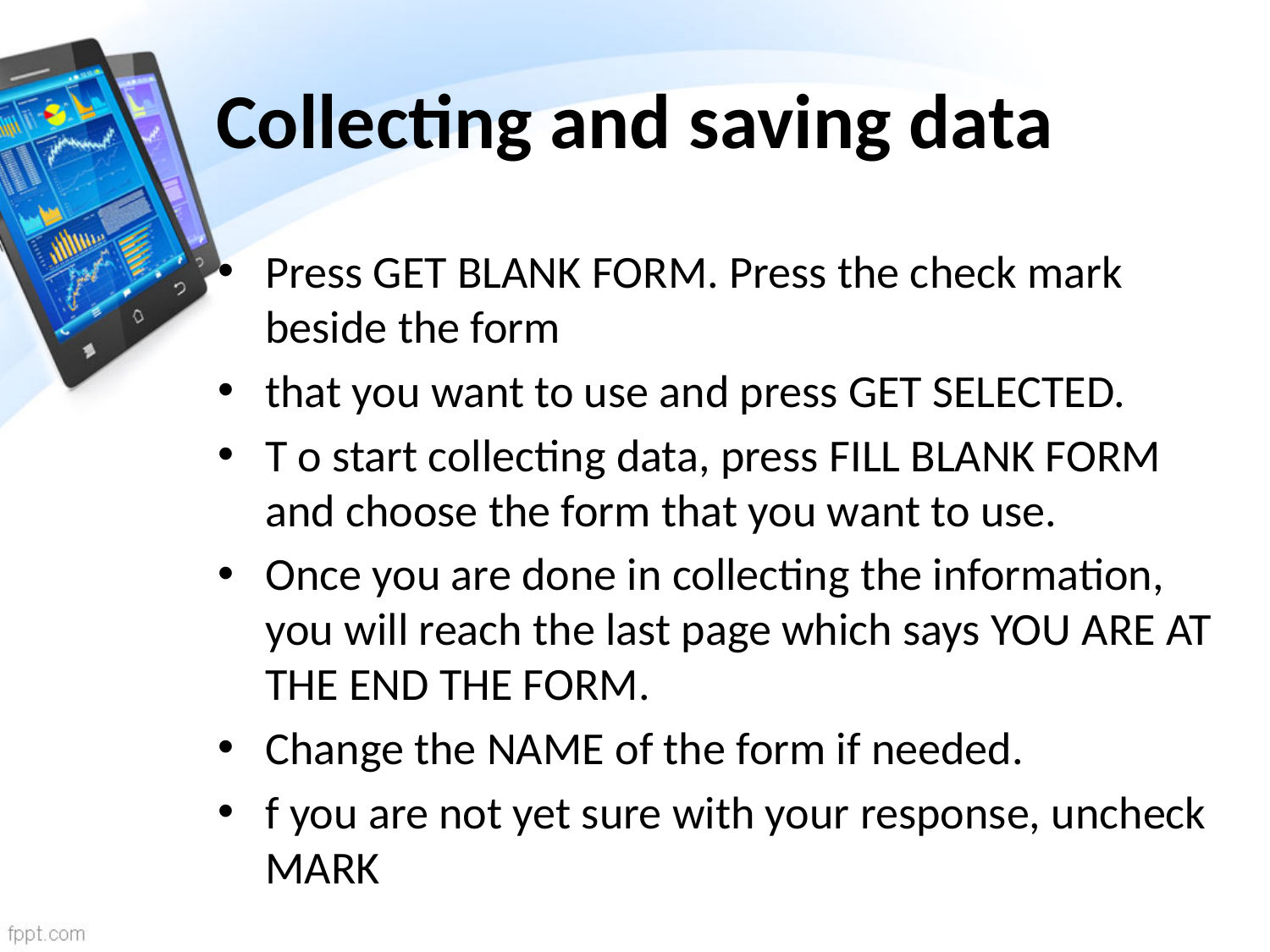

# Collecting and saving data
Press GET BLANK FORM. Press the check mark beside the form
that you want to use and press GET SELECTED.
T o start collecting data, press FILL BLANK FORM and choose the form that you want to use.
Once you are done in collecting the information, you will reach the last page which says YOU ARE AT THE END THE FORM.
Change the NAME of the form if needed.
f you are not yet sure with your response, uncheck MARK